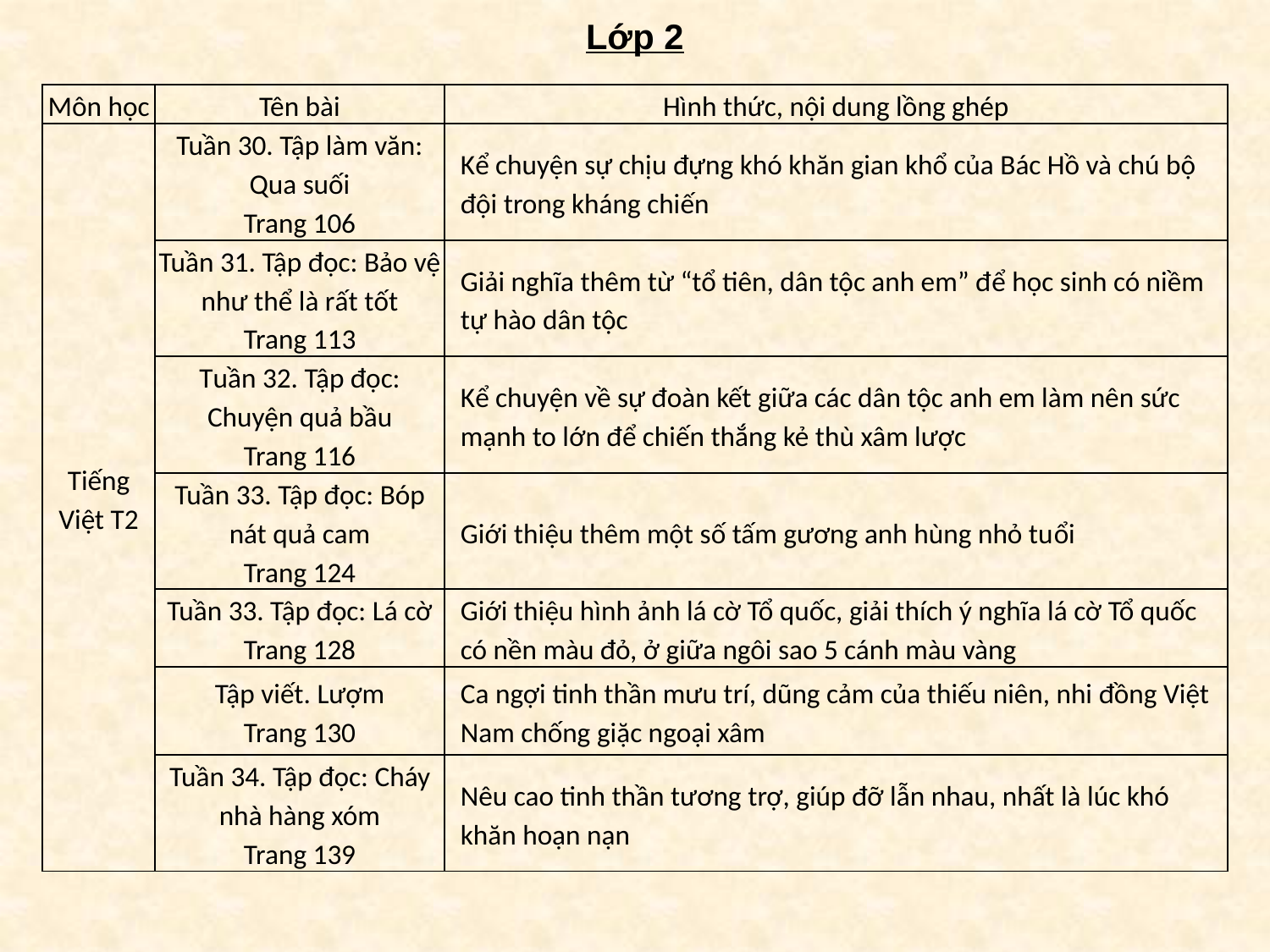

Lớp 2
| Môn học | Tên bài | Hình thức, nội dung lồng ghép |
| --- | --- | --- |
| Tiếng Việt T2 | Tuần 30. Tập làm văn: Qua suối Trang 106 | Kể chuyện sự chịu đựng khó khăn gian khổ của Bác Hồ và chú bộ đội trong kháng chiến |
|  | Tuần 31. Tập đọc: Bảo vệ như thể là rất tốt Trang 113 | Giải nghĩa thêm từ “tổ tiên, dân tộc anh em” để học sinh có niềm tự hào dân tộc |
|  | Tuần 32. Tập đọc: Chuyện quả bầu Trang 116 | Kể chuyện về sự đoàn kết giữa các dân tộc anh em làm nên sức mạnh to lớn để chiến thắng kẻ thù xâm lược |
|  | Tuần 33. Tập đọc: Bóp nát quả cam Trang 124 | Giới thiệu thêm một số tấm gương anh hùng nhỏ tuổi |
|  | Tuần 33. Tập đọc: Lá cờ Trang 128 | Giới thiệu hình ảnh lá cờ Tổ quốc, giải thích ý nghĩa lá cờ Tổ quốc có nền màu đỏ, ở giữa ngôi sao 5 cánh màu vàng |
|  | Tập viết. Lượm Trang 130 | Ca ngợi tinh thần mưu trí, dũng cảm của thiếu niên, nhi đồng Việt Nam chống giặc ngoại xâm |
|  | Tuần 34. Tập đọc: Cháy nhà hàng xóm Trang 139 | Nêu cao tinh thần tương trợ, giúp đỡ lẫn nhau, nhất là lúc khó khăn hoạn nạn |